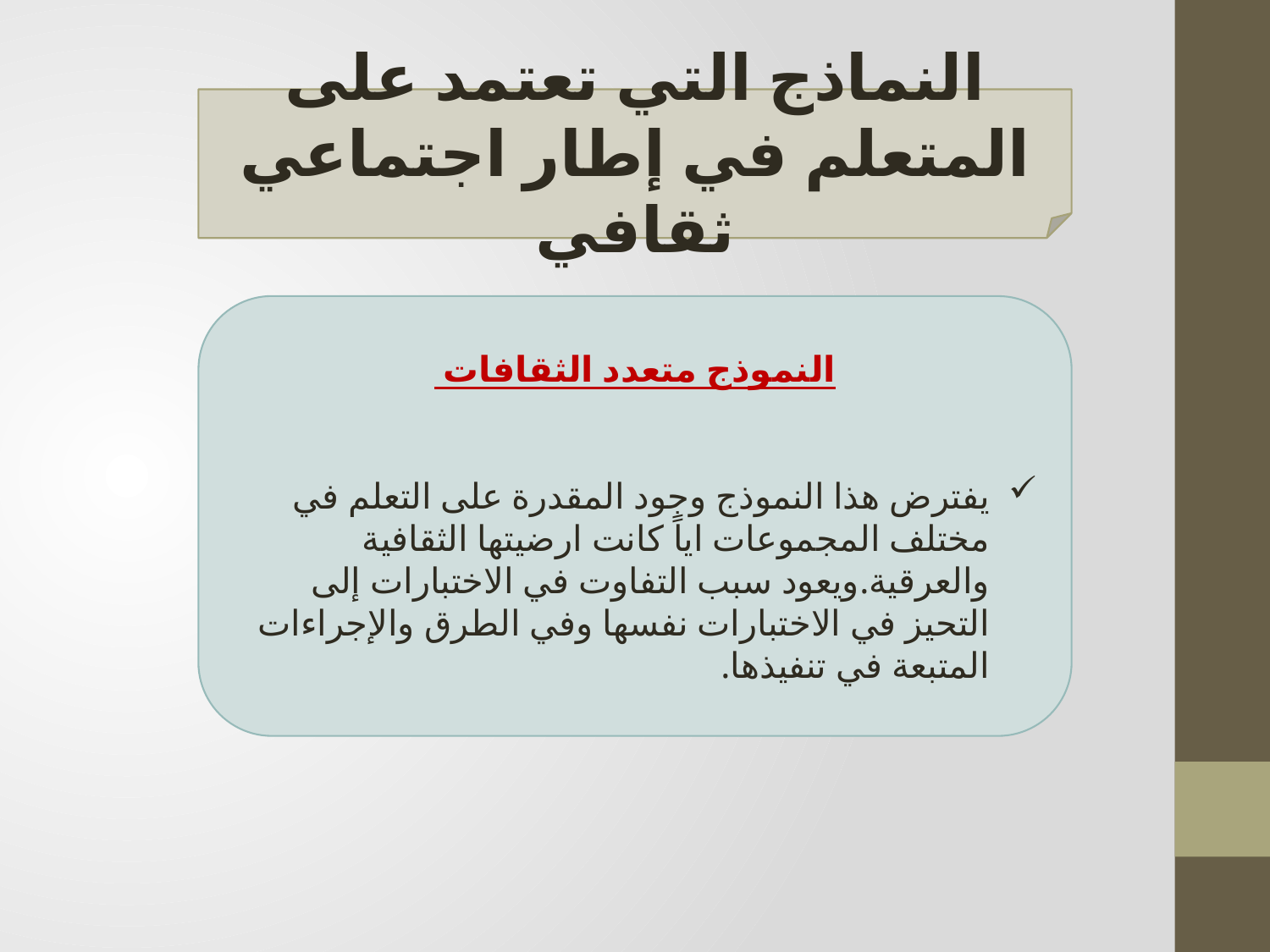

النماذج التي تعتمد على المتعلم في إطار اجتماعي ثقافي
النموذج متعدد الثقافات

يفترض هذا النموذج وجود المقدرة على التعلم في مختلف المجموعات اياً كانت ارضيتها الثقافية والعرقية.ويعود سبب التفاوت في الاختبارات إلى التحيز في الاختبارات نفسها وفي الطرق والإجراءات المتبعة في تنفيذها.